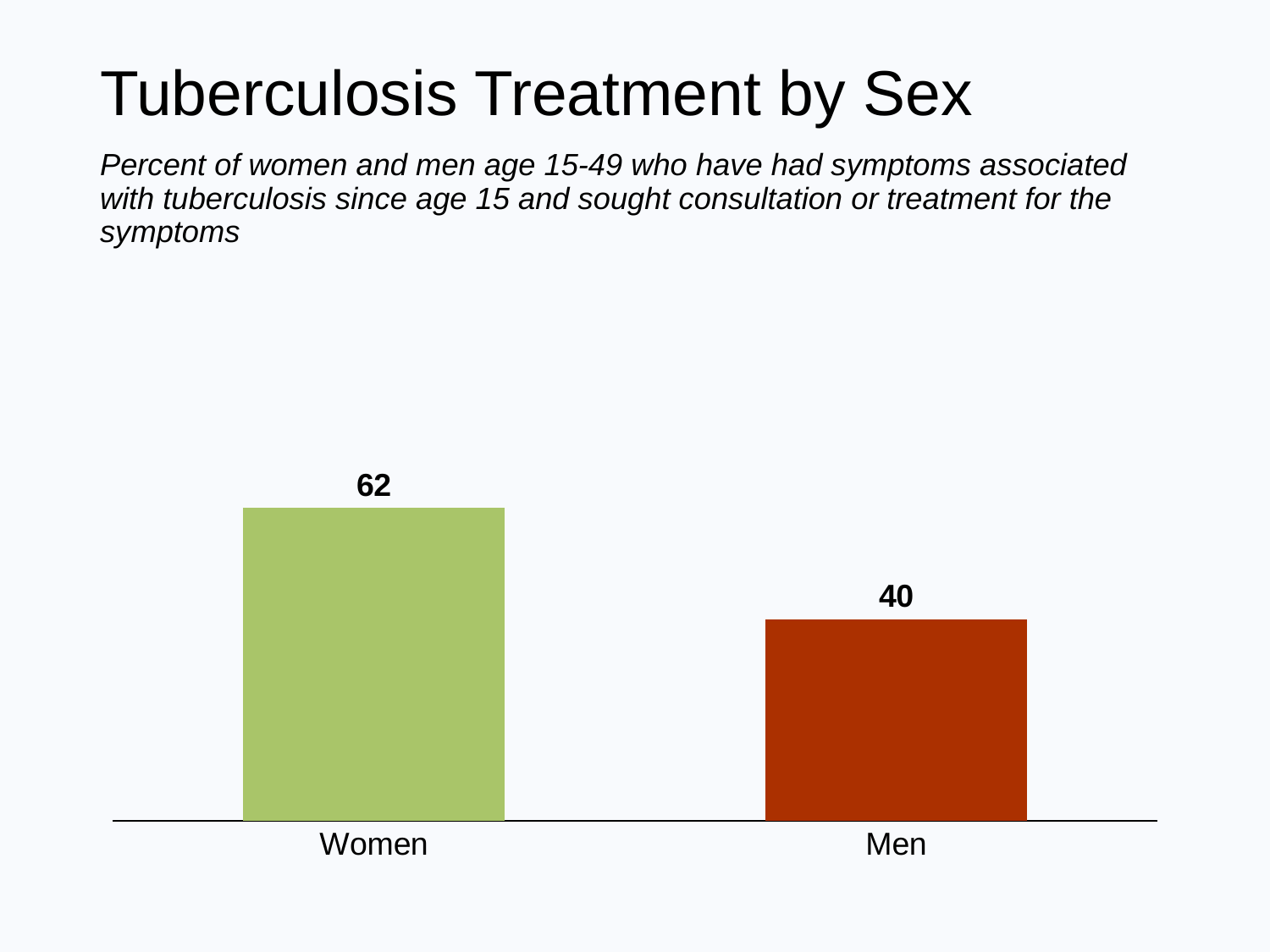

# Tuberculosis Treatment by Sex
Percent of women and men age 15-49 who have had symptoms associated with tuberculosis since age 15 and sought consultation or treatment for the symptoms

### Chart

| Category | Women |
|---|---|
| Women | 62.0 |
| Men | 40.0 |